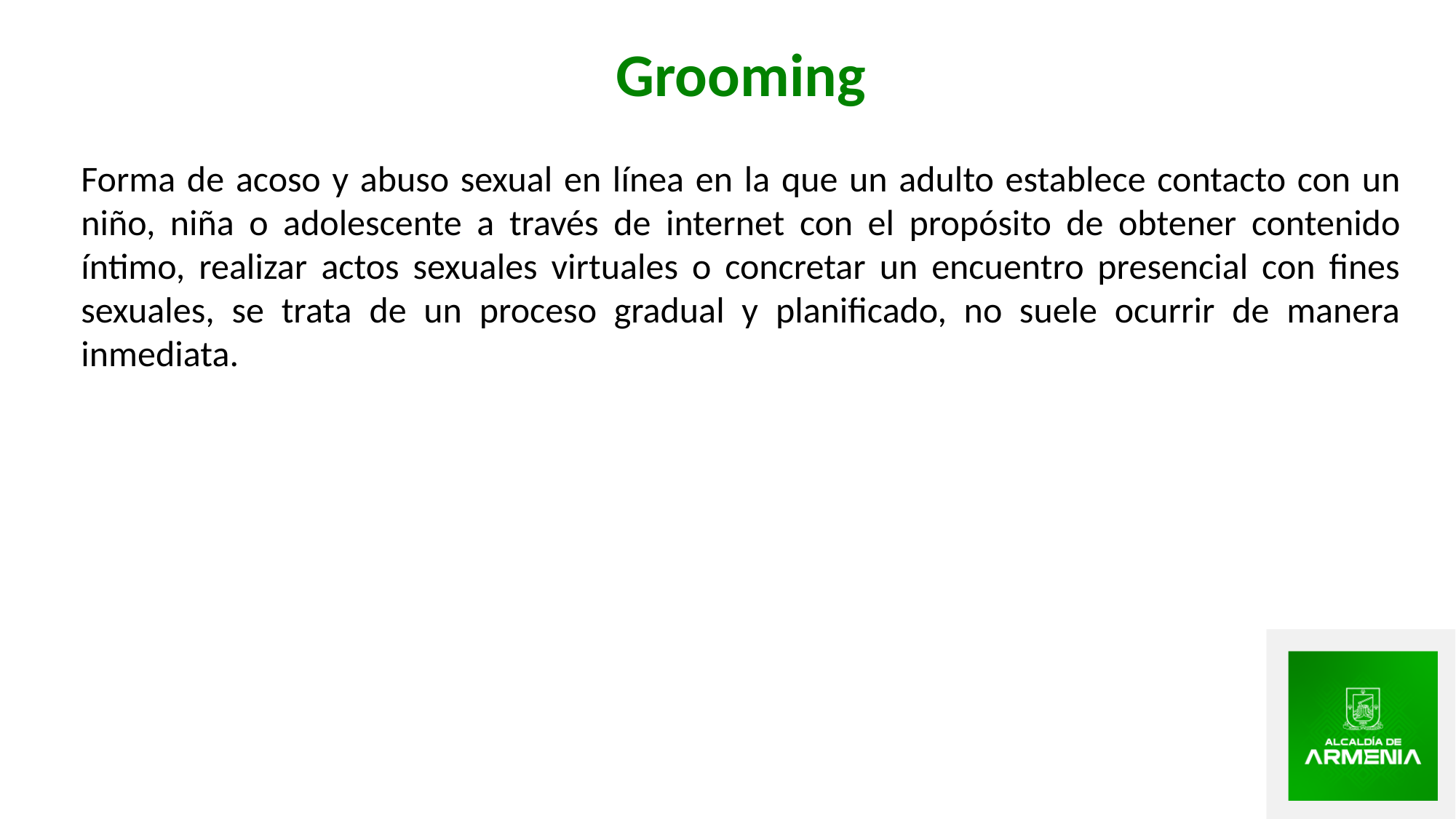

Grooming
Forma de acoso y abuso sexual en línea en la que un adulto establece contacto con un niño, niña o adolescente a través de internet con el propósito de obtener contenido íntimo, realizar actos sexuales virtuales o concretar un encuentro presencial con fines sexuales, se trata de un proceso gradual y planificado, no suele ocurrir de manera inmediata.